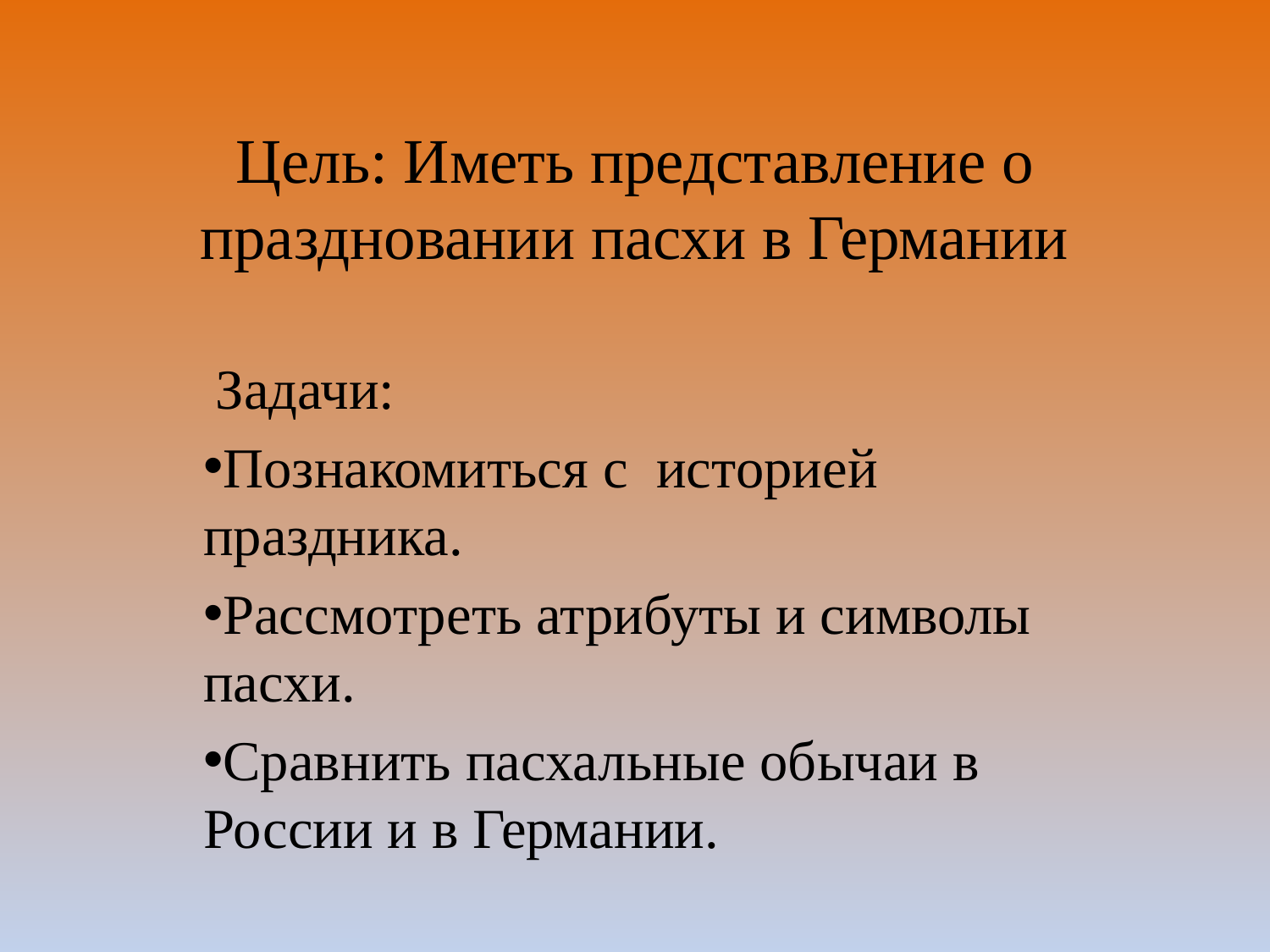

# Цель: Иметь представление о праздновании пасхи в Германии
 Задачи:
Познакомиться с  историей праздника.
Рассмотреть атрибуты и символы пасхи.
Сравнить пасхальные обычаи в России и в Германии.